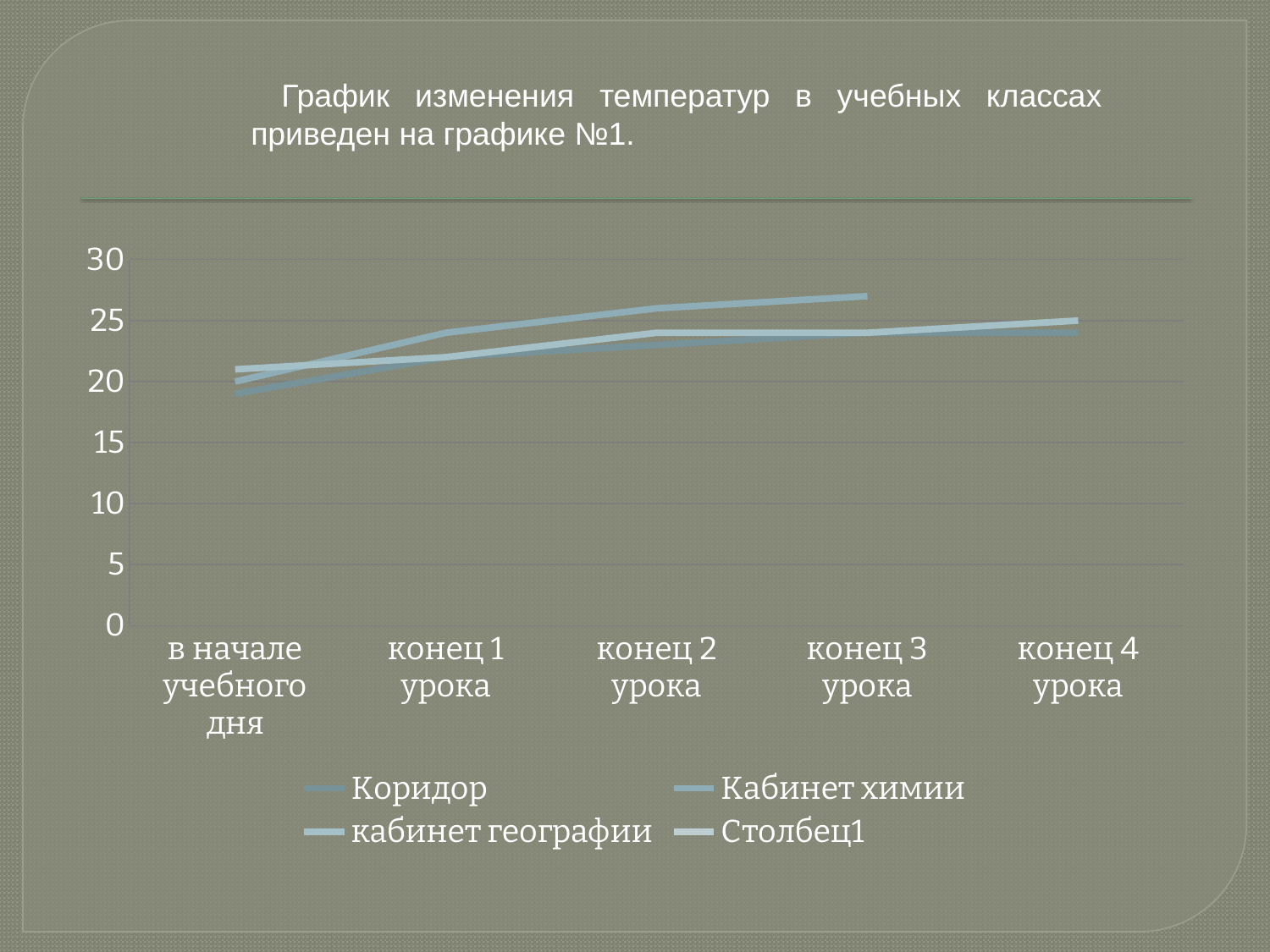

График изменения температур в учебных классах приведен на графике №1.

### Chart

| Category | Коридор | Кабинет химии | кабинет географии | Столбец1 |
|---|---|---|---|---|
| в начале учебного дня | 19.0 | 20.0 | 21.0 | None |
| конец 1 урока | 22.0 | 24.0 | 22.0 | None |
| конец 2 урока | 23.0 | 26.0 | 24.0 | None |
| конец 3 урока | 24.0 | 27.0 | 24.0 | None |
| конец 4 урока | 24.0 | None | 25.0 | None |